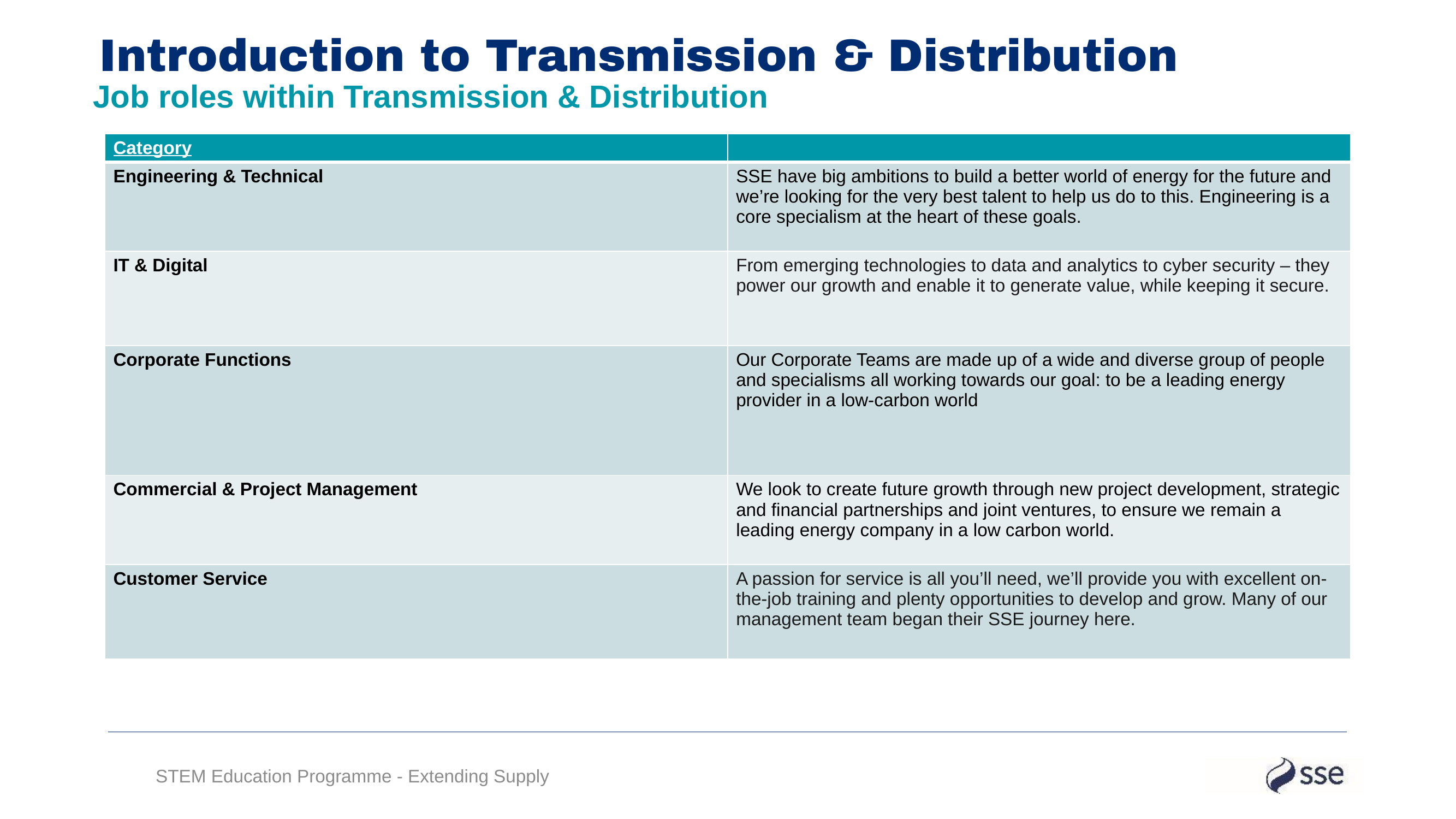

Introduction to Transmission & Distribution
Job roles within Transmission & Distribution
| Category |  |
| --- | --- |
| Engineering & Technical | SSE have big ambitions to build a better world of energy for the future and we’re looking for the very best talent to help us do to this. Engineering is a core specialism at the heart of these goals. |
| IT & Digital | From emerging technologies to data and analytics to cyber security – they power our growth and enable it to generate value, while keeping it secure. |
| Corporate Functions | Our Corporate Teams are made up of a wide and diverse group of people and specialisms all working towards our goal: to be a leading energy provider in a low-carbon world |
| Commercial & Project Management | We look to create future growth through new project development, strategic and financial partnerships and joint ventures, to ensure we remain a leading energy company in a low carbon world. |
| Customer Service | A passion for service is all you’ll need, we’ll provide you with excellent on-the-job training and plenty opportunities to develop and grow. Many of our management team began their SSE journey here. |
STEM Education Programme - Extending Supply